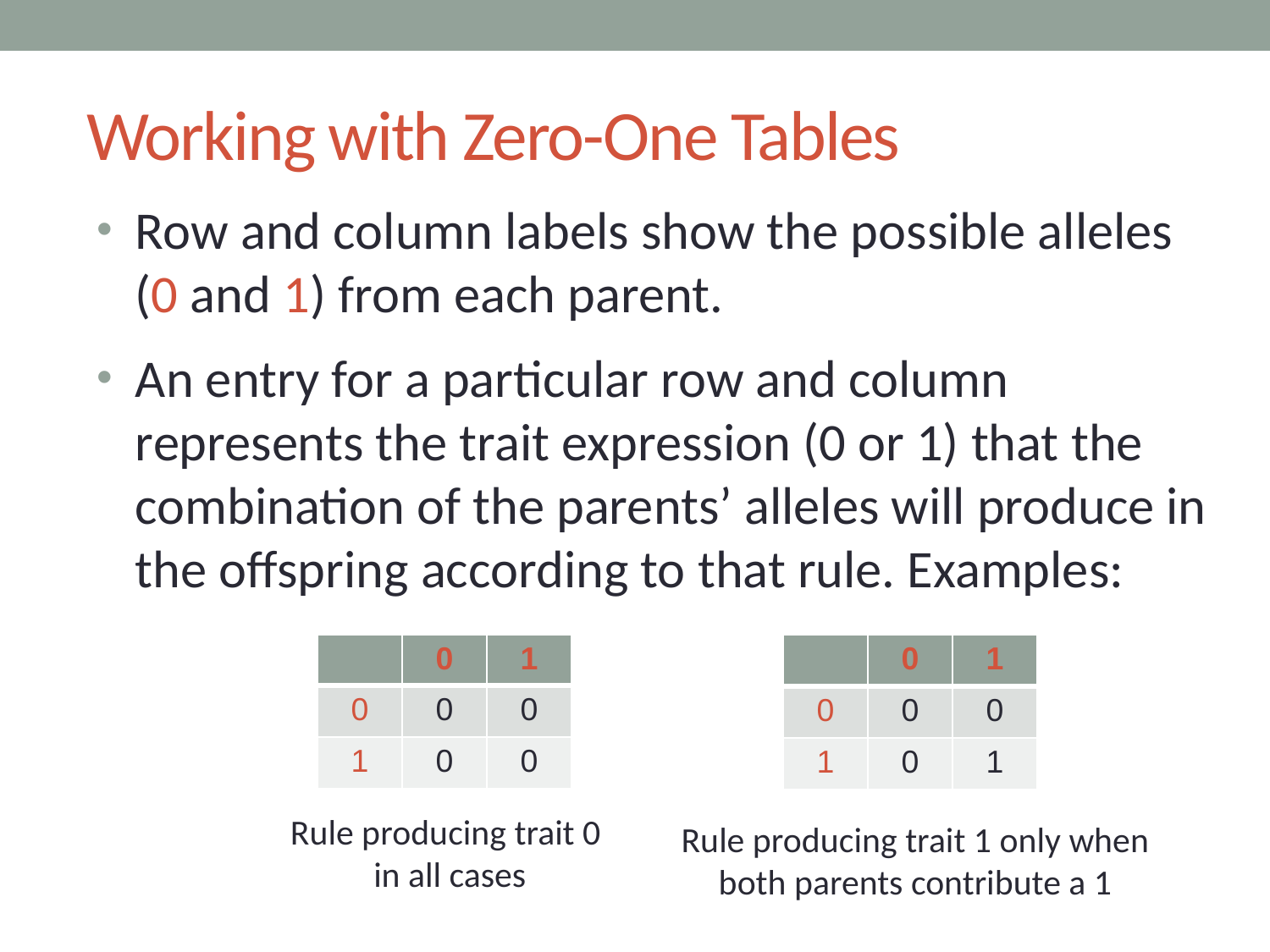

# Working with Zero-One Tables
Row and column labels show the possible alleles (0 and 1) from each parent.
An entry for a particular row and column represents the trait expression (0 or 1) that the combination of the parents’ alleles will produce in the offspring according to that rule. Examples:
|  | 0 | 1 |
| --- | --- | --- |
| 0 | 0 | 0 |
| 1 | 0 | 0 |
|  | 0 | 1 |
| --- | --- | --- |
| 0 | 0 | 0 |
| 1 | 0 | 1 |
Rule producing trait 0
in all cases
Rule producing trait 1 only when both parents contribute a 1